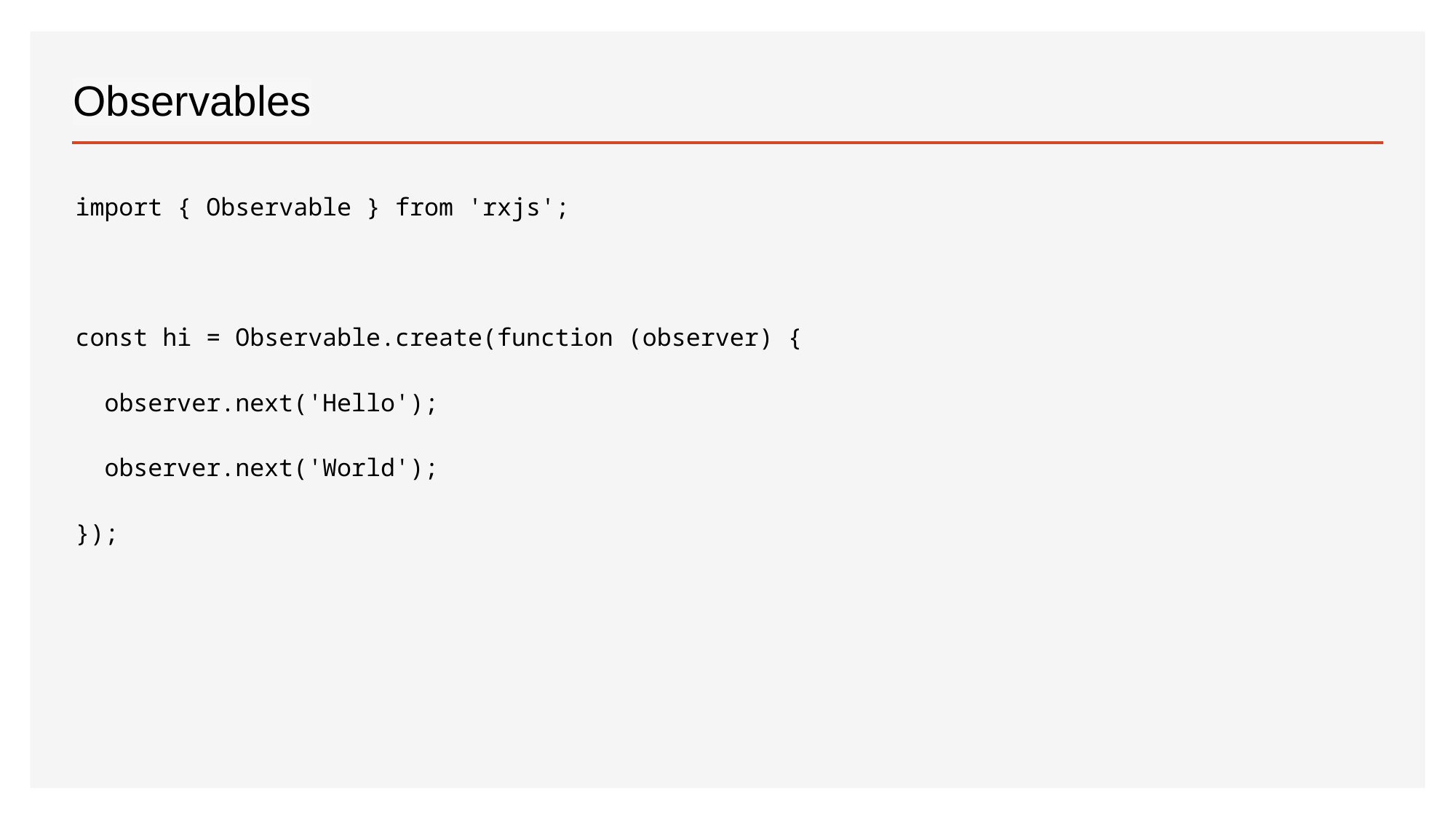

# Observables
import { Observable } from 'rxjs';

const hi = Observable.create(function (observer) {
  observer.next('Hello');
  observer.next('World');
});